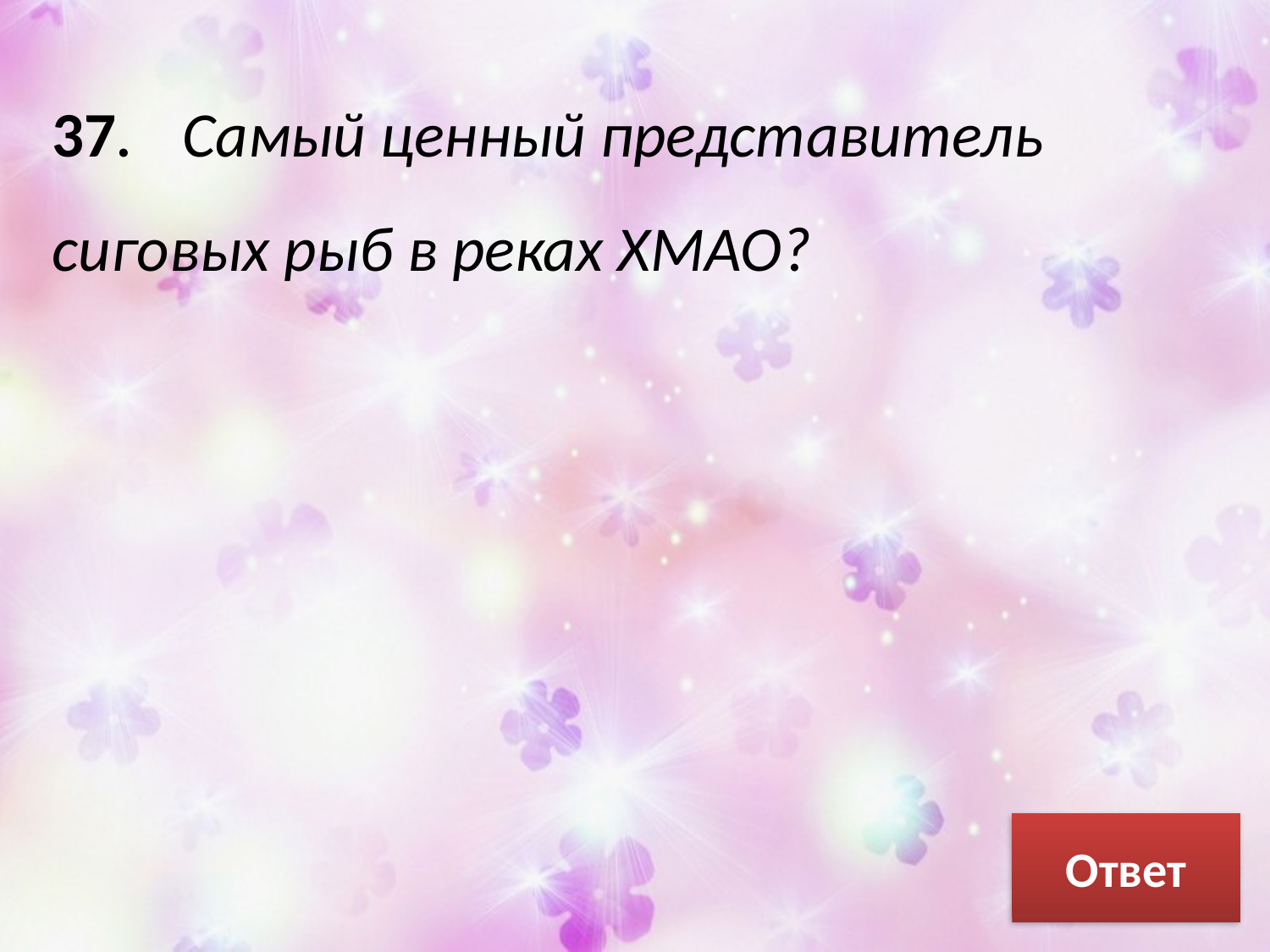

37.    Самый ценный представитель сиговых рыб в реках ХМАО?
Ответ